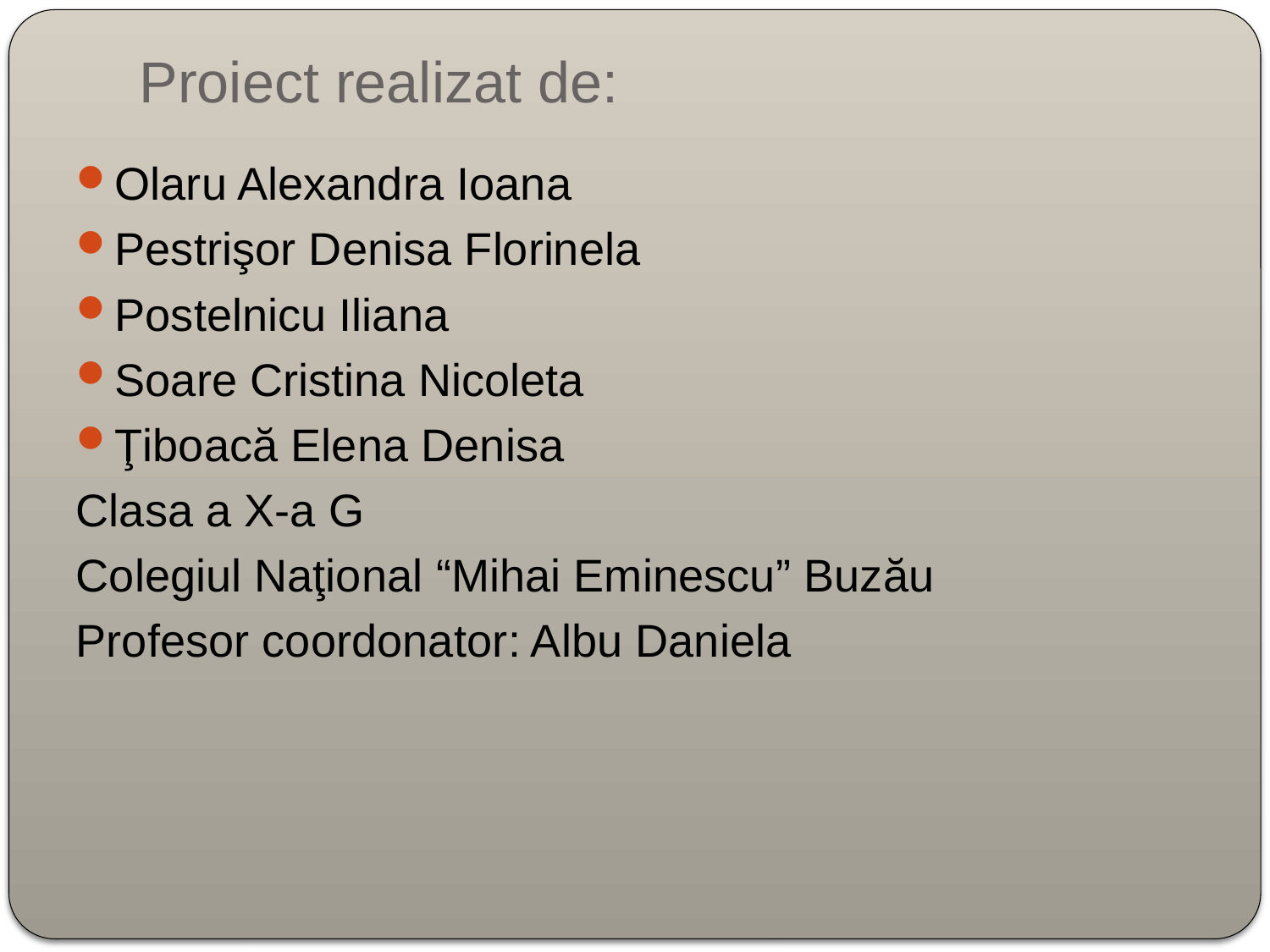

# Proiect realizat de:
Olaru Alexandra Ioana
Pestrişor Denisa Florinela
Postelnicu Iliana
Soare Cristina Nicoleta
Ţiboacă Elena Denisa
Clasa a X-a G
Colegiul Naţional “Mihai Eminescu” Buzău
Profesor coordonator: Albu Daniela